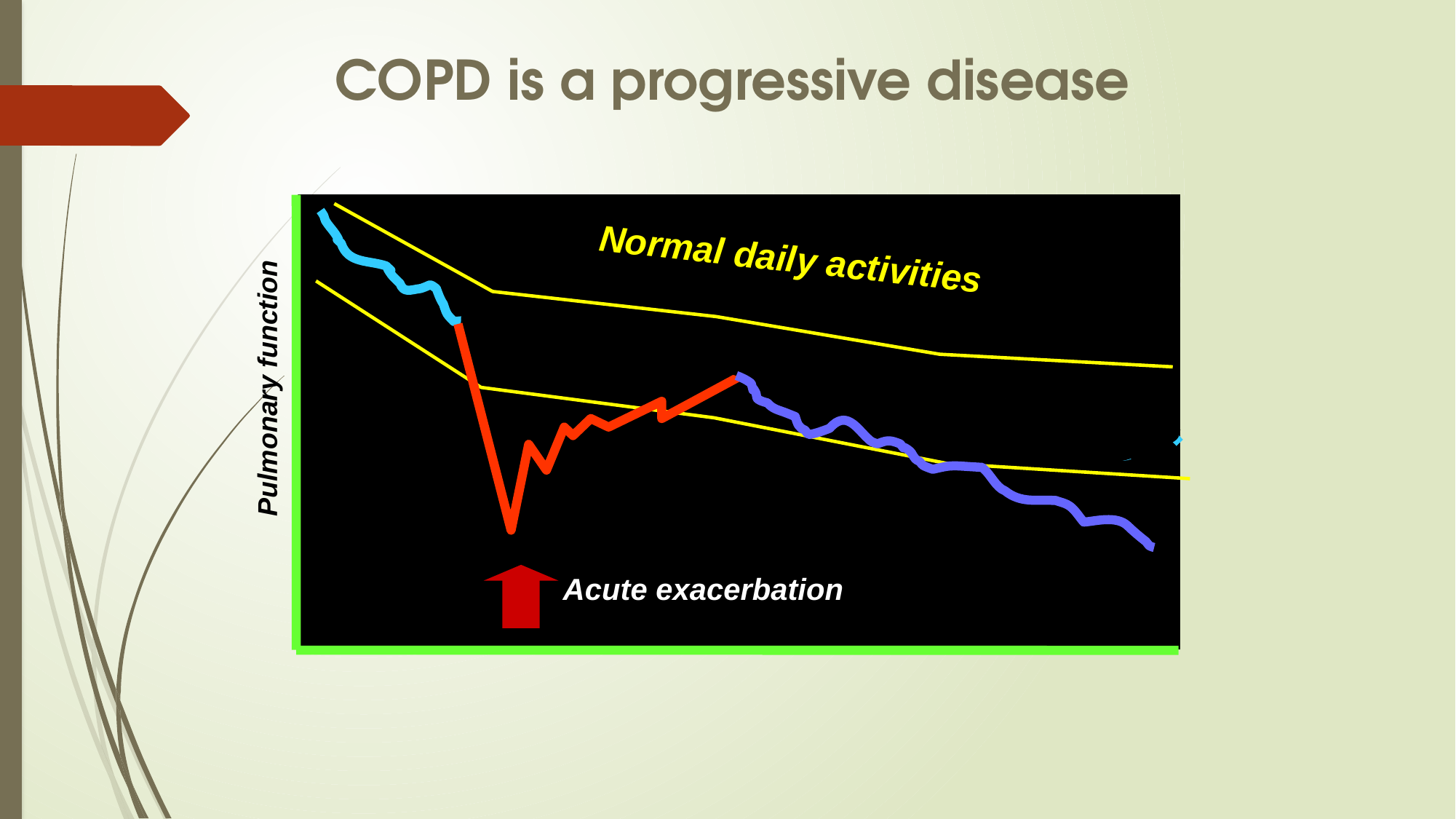

COPD is a progressive disease

Normal daily activities

Acute exacerbation
Pulmonary function